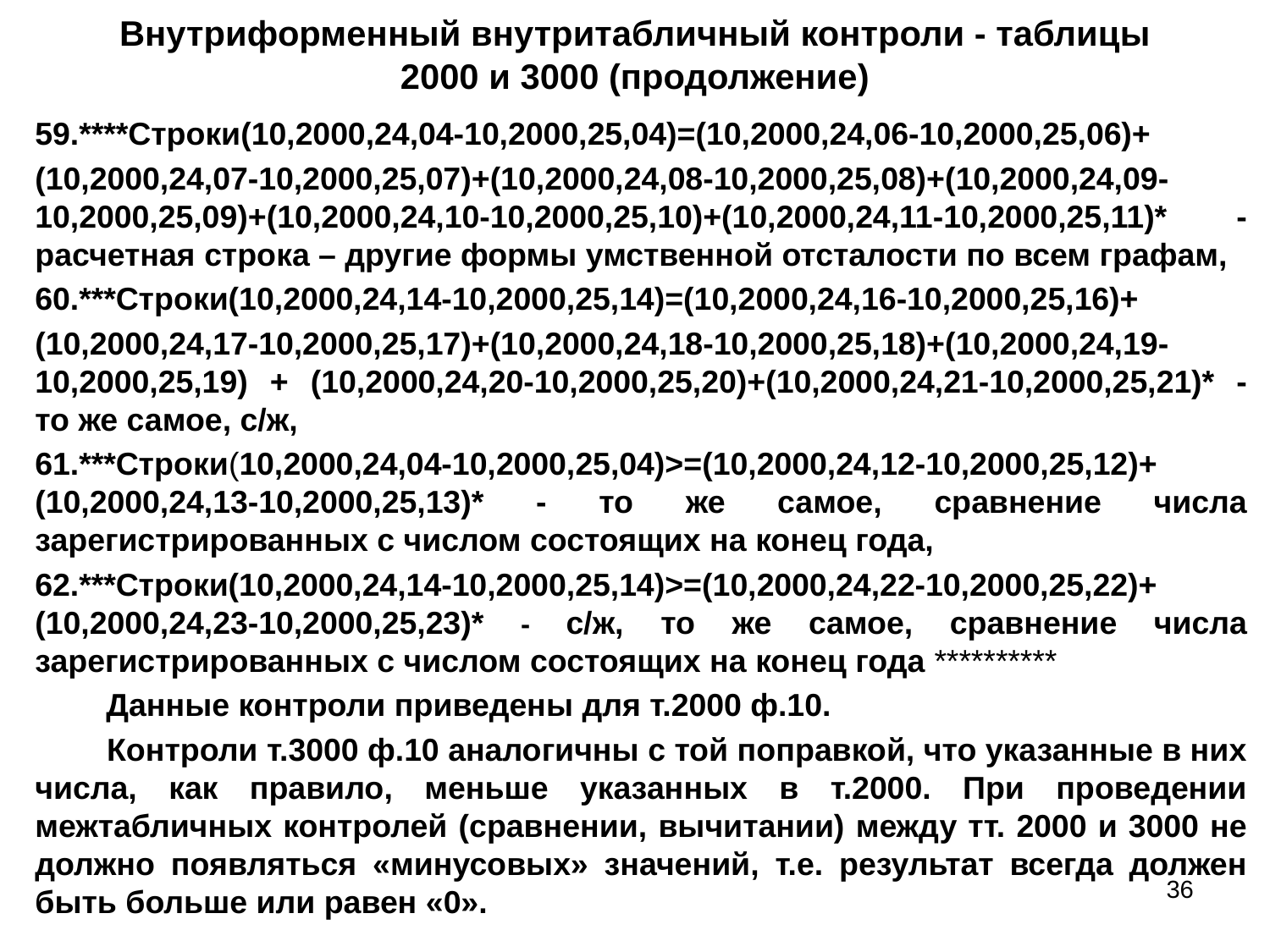

# Внутриформенный внутритабличный контроли - таблицы 2000 и 3000 (продолжение)
59.****Строки(10,2000,24,04-10,2000,25,04)=(10,2000,24,06-10,2000,25,06)+
(10,2000,24,07-10,2000,25,07)+(10,2000,24,08-10,2000,25,08)+(10,2000,24,09-10,2000,25,09)+(10,2000,24,10-10,2000,25,10)+(10,2000,24,11-10,2000,25,11)* - расчетная строка – другие формы умственной отсталости по всем графам,
60.***Строки(10,2000,24,14-10,2000,25,14)=(10,2000,24,16-10,2000,25,16)+
(10,2000,24,17-10,2000,25,17)+(10,2000,24,18-10,2000,25,18)+(10,2000,24,19-10,2000,25,19) + (10,2000,24,20-10,2000,25,20)+(10,2000,24,21-10,2000,25,21)* - то же самое, с/ж,
61.***Строки(10,2000,24,04-10,2000,25,04)>=(10,2000,24,12-10,2000,25,12)+ (10,2000,24,13-10,2000,25,13)* - то же самое, сравнение числа зарегистрированных с числом состоящих на конец года,
62.***Строки(10,2000,24,14-10,2000,25,14)>=(10,2000,24,22-10,2000,25,22)+ (10,2000,24,23-10,2000,25,23)* - с/ж, то же самое, сравнение числа зарегистрированных с числом состоящих на конец года **********
        Данные контроли приведены для т.2000 ф.10.
        Контроли т.3000 ф.10 аналогичны с той поправкой, что указанные в них числа, как правило, меньше указанных в т.2000. При проведении межтабличных контролей (сравнении, вычитании) между тт. 2000 и 3000 не должно появляться «минусовых» значений, т.е. результат всегда должен быть больше или равен «0».
36